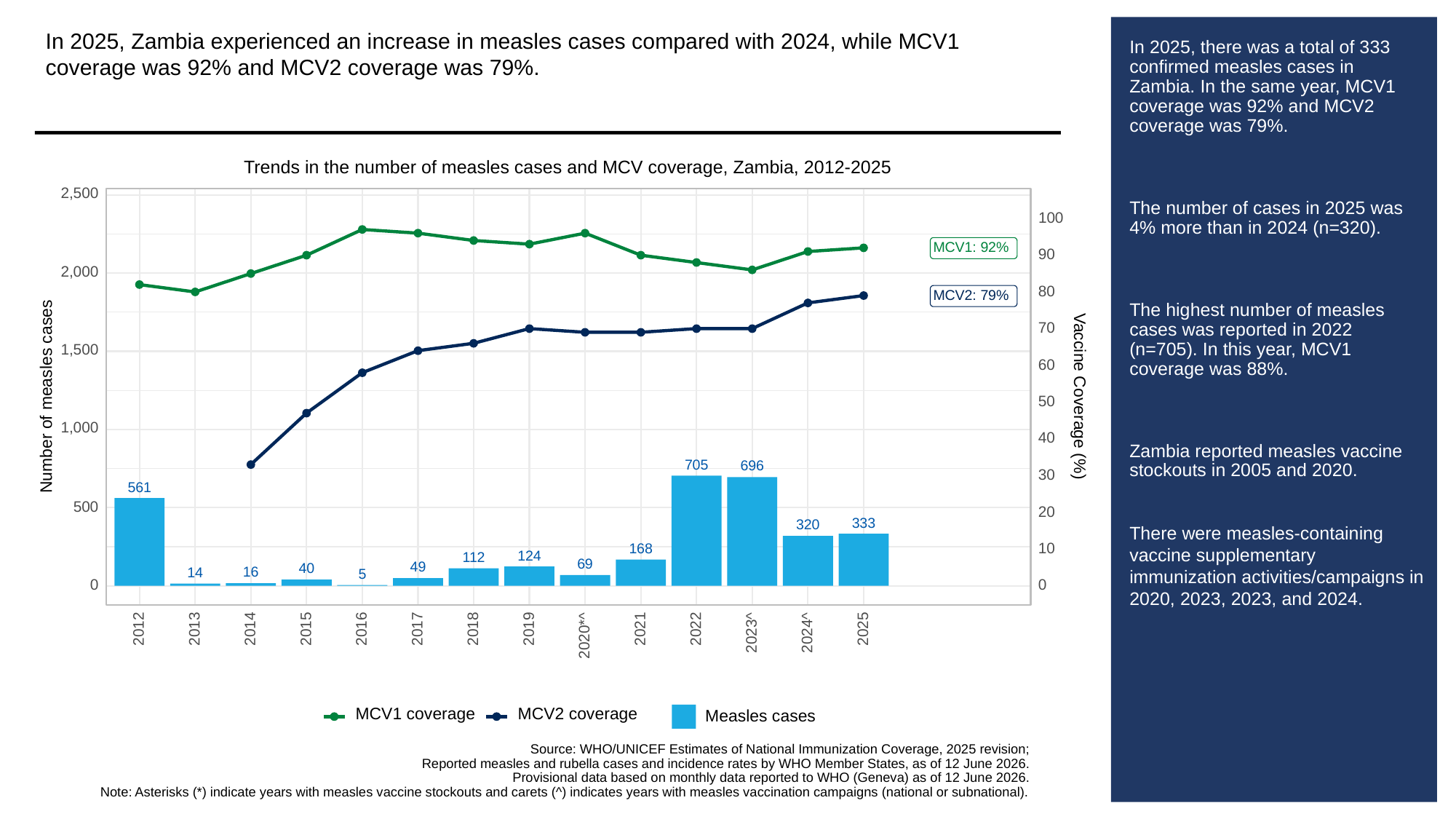

In 2025, Zambia experienced an increase in measles cases compared with 2024, while MCV1 coverage was 92% and MCV2 coverage was 79%.
# In 2025, there was a total of 333 confirmed measles cases in Zambia. In the same year, MCV1 coverage was 92% and MCV2 coverage was 79%.

The number of cases in 2025 was 4% more than in 2024 (n=320).

The highest number of measles cases was reported in 2022 (n=705). In this year, MCV1 coverage was 88%.

Zambia reported measles vaccine stockouts in 2005 and 2020.

There were measles-containing vaccine supplementary immunization activities/campaigns in 2020, 2023, 2023, and 2024.

Trends in the number of measles cases and MCV coverage, Zambia, 2012-2025
2,500

100

MCV1: 92%

90

2,000

80

MCV2: 79%

70

1,500

60

Vaccine Coverage (%)

Number of measles cases
50

1,000

40
705

696

30

561

500
20

333
320

10
168

124
112
69

49
40

16
14

5

0
0

2013
2012
2014
2015
2016
2017
2018
2019
2021
2022
2025
2023^
2024^
2020*^

MCV1 coverage
MCV2 coverage
Measles cases

Source: WHO/UNICEF Estimates of National Immunization Coverage, 2025 revision;
Reported measles and rubella cases and incidence rates by WHO Member States, as of 12 June 2026.
Provisional data based on monthly data reported to WHO (Geneva) as of 12 June 2026.
Note: Asterisks (*) indicate years with measles vaccine stockouts and carets (^) indicates years with measles vaccination campaigns (national or subnational).